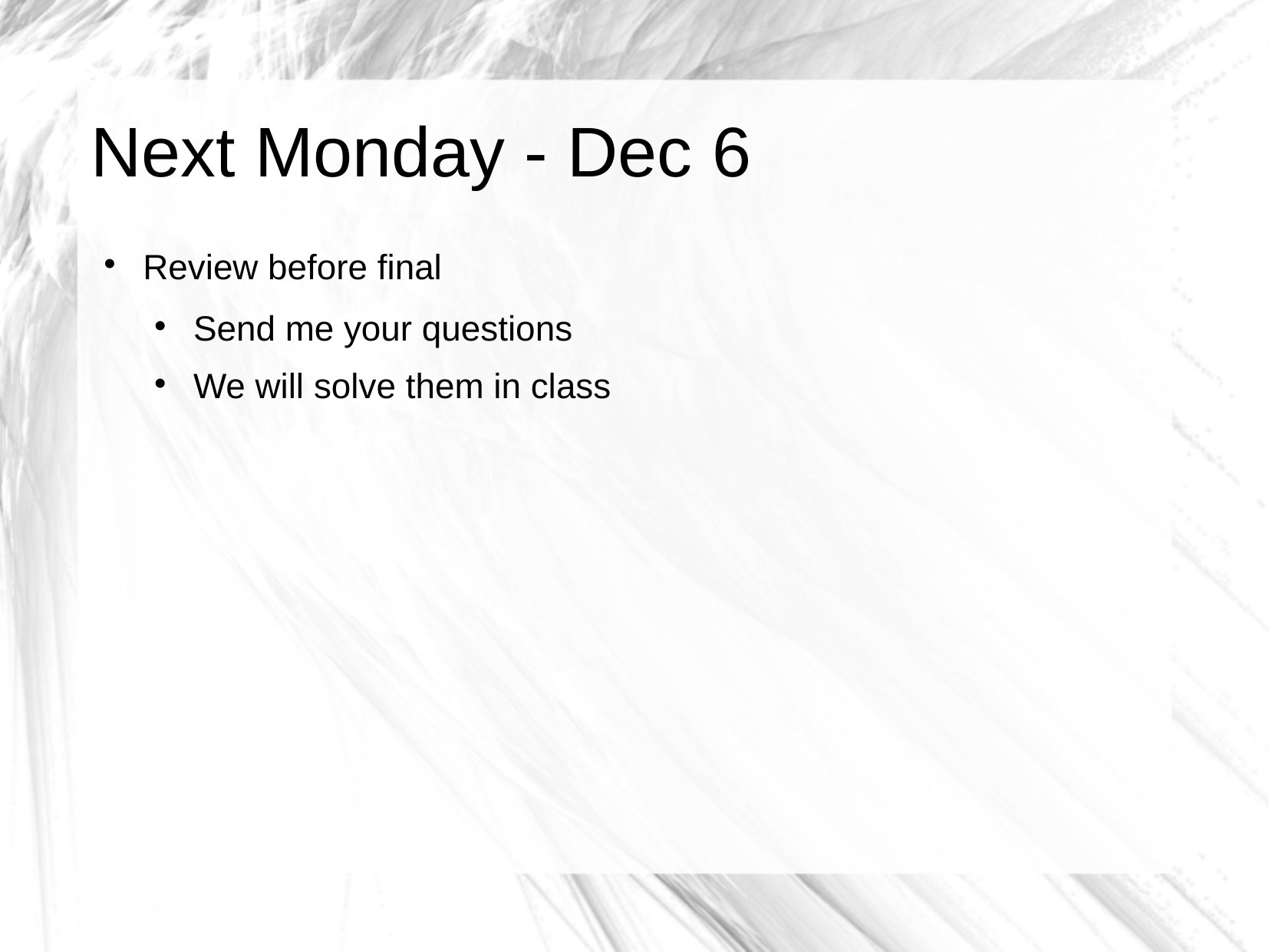

# Next Monday - Dec 6
Review before final
Send me your questions
We will solve them in class